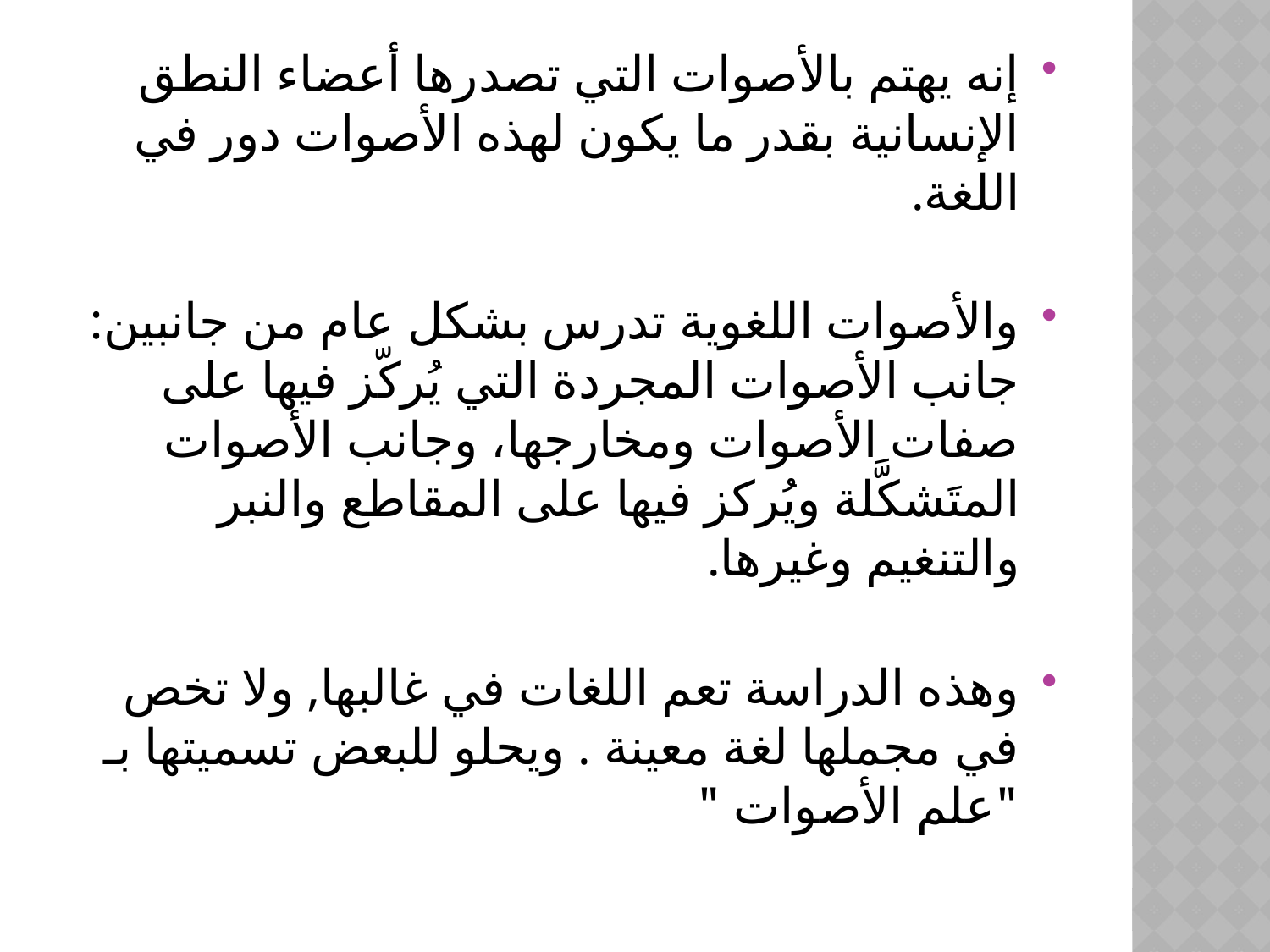

إنه يهتم بالأصوات التي تصدرها أعضاء النطق الإنسانية بقدر ما يكون لهذه الأصوات دور في اللغة.
والأصوات اللغوية تدرس بشكل عام من جانبين: جانب الأصوات المجردة التي يُركّز فيها على صفات الأصوات ومخارجها، وجانب الأصوات المتَشكَّلة ويُركز فيها على المقاطع والنبر والتنغيم وغيرها.
وهذه الدراسة تعم اللغات في غالبها, ولا تخص في مجملها لغة معينة . ويحلو للبعض تسميتها بـ "علم الأصوات "